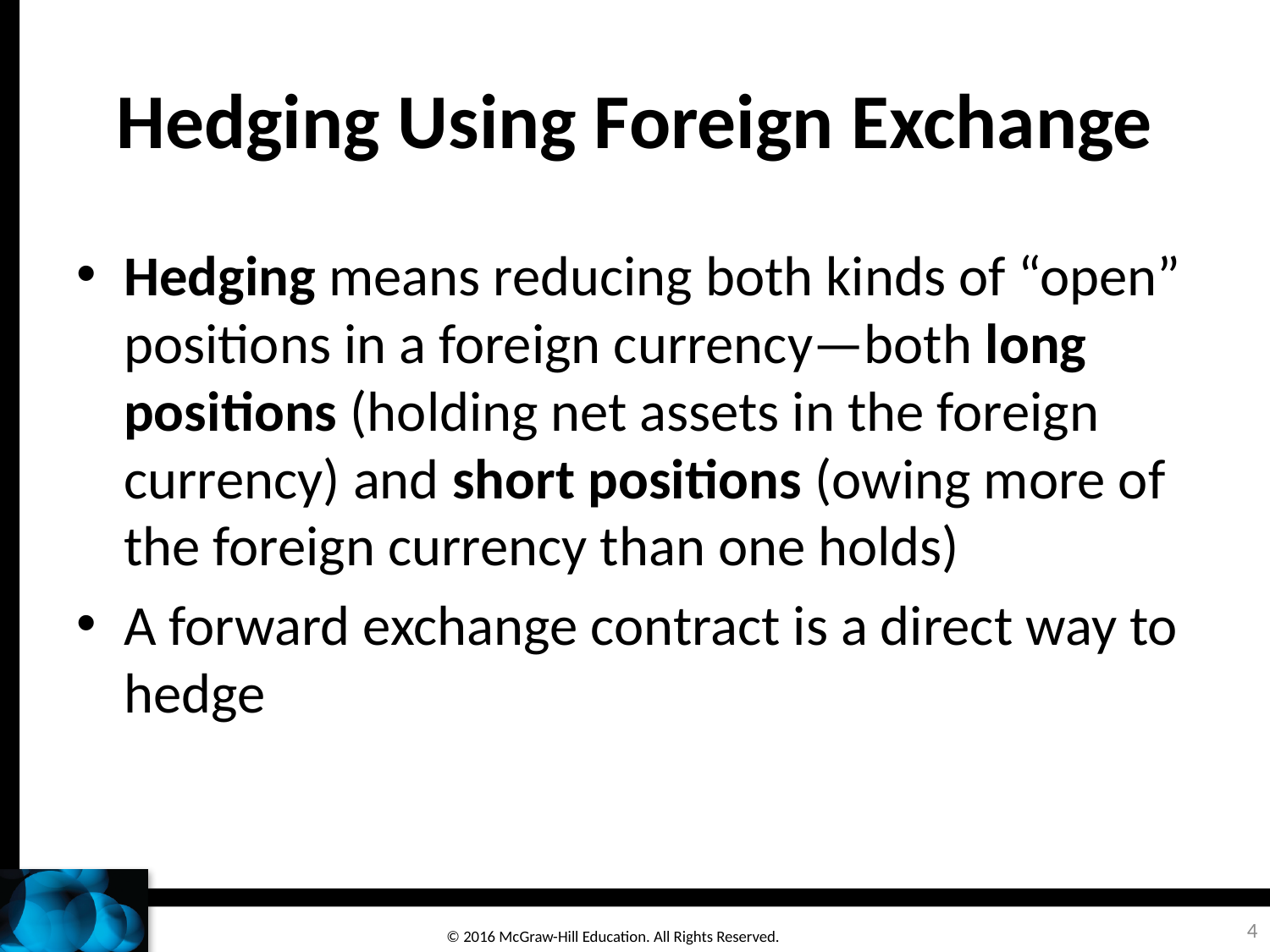

# Hedging Using Foreign Exchange
Hedging means reducing both kinds of “open” positions in a foreign currency—both long positions (holding net assets in the foreign currency) and short positions (owing more of the foreign currency than one holds)
A forward exchange contract is a direct way to hedge
4
© 2016 McGraw-Hill Education. All Rights Reserved.